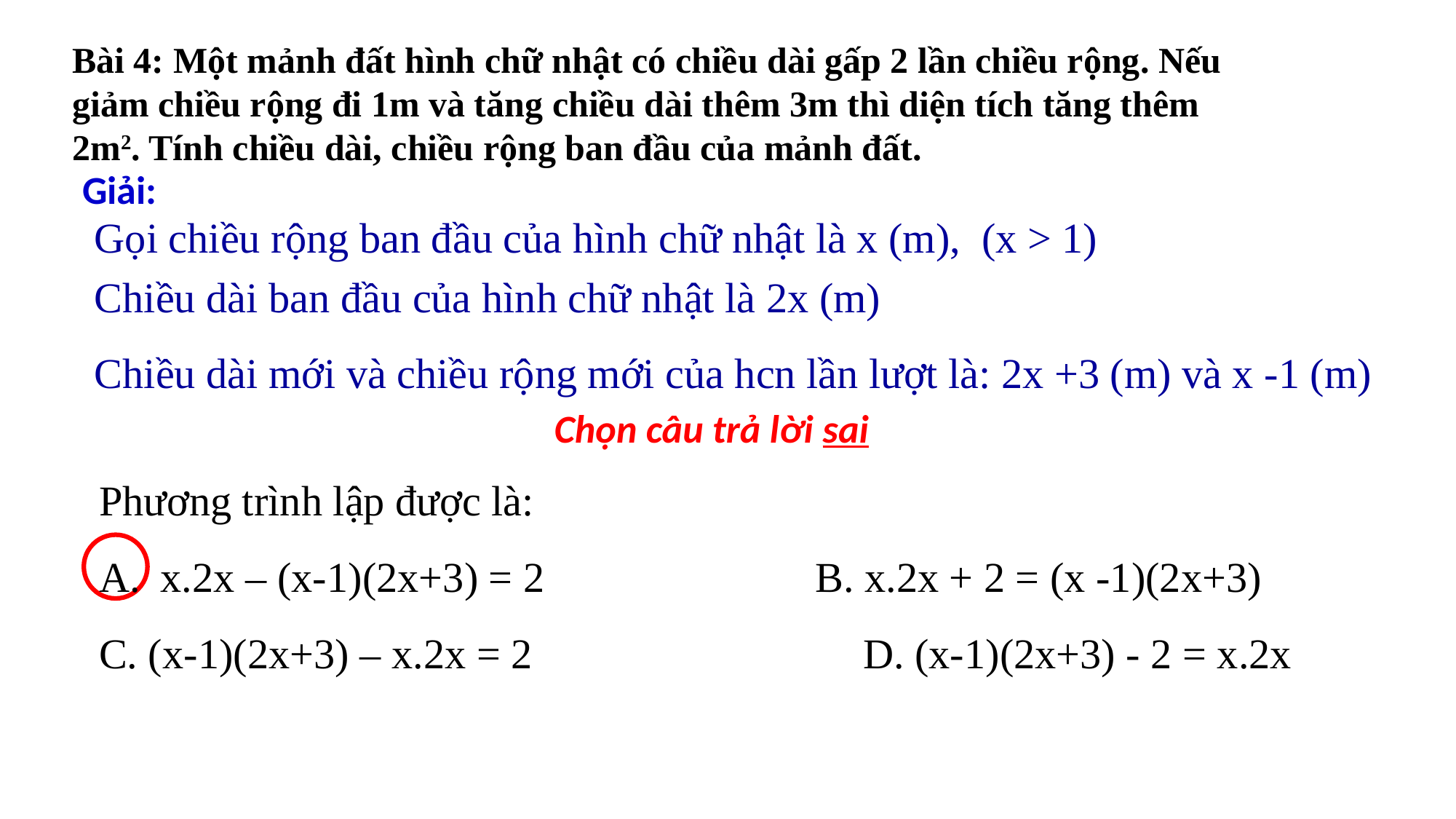

Bài 4: Một mảnh đất hình chữ nhật có chiều dài gấp 2 lần chiều rộng. Nếu giảm chiều rộng đi 1m và tăng chiều dài thêm 3m thì diện tích tăng thêm 2m2. Tính chiều dài, chiều rộng ban đầu của mảnh đất.
Giải:
Gọi chiều rộng ban đầu của hình chữ nhật là x (m),  (x > 1)
Chiều dài ban đầu của hình chữ nhật là 2x (m)
Chiều dài mới và chiều rộng mới của hcn lần lượt là: 2x +3 (m) và x -1 (m)
Chọn câu trả lời sai
Phương trình lập được là:
x.2x – (x-1)(2x+3) = 2			B. x.2x + 2 = (x -1)(2x+3)
C. (x-1)(2x+3) – x.2x = 2				D. (x-1)(2x+3) - 2 = x.2x